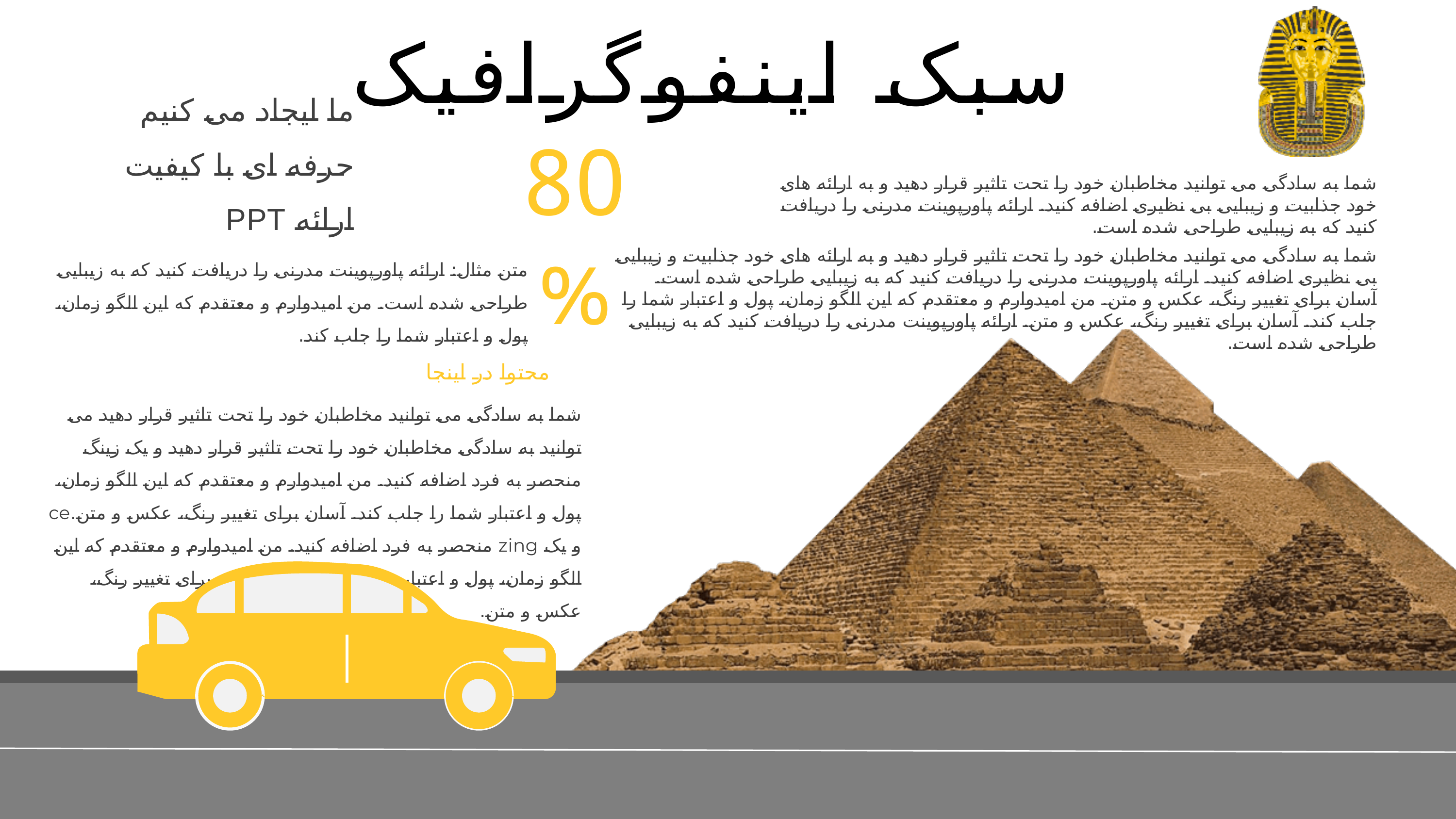

سبک اینفوگرافیک
ما ایجاد می کنیم
حرفه ای با کیفیت
ارائه PPT
80%
شما به سادگی می توانید مخاطبان خود را تحت تاثیر قرار دهید و به ارائه های خود جذابیت و زیبایی بی نظیری اضافه کنید. ارائه پاورپوینت مدرنی را دریافت کنید که به زیبایی طراحی شده است.
شما به سادگی می توانید مخاطبان خود را تحت تاثیر قرار دهید و به ارائه های خود جذابیت و زیبایی بی نظیری اضافه کنید. ارائه پاورپوینت مدرنی را دریافت کنید که به زیبایی طراحی شده است. آسان برای تغییر رنگ، عکس و متن. من امیدوارم و معتقدم که این الگو زمان، پول و اعتبار شما را جلب کند. آسان برای تغییر رنگ، عکس و متن. ارائه پاورپوینت مدرنی را دریافت کنید که به زیبایی طراحی شده است.
متن مثال: ارائه پاورپوینت مدرنی را دریافت کنید که به زیبایی طراحی شده است. من امیدوارم و معتقدم که این الگو زمان، پول و اعتبار شما را جلب کند.

محتوا در اینجا
شما به سادگی می توانید مخاطبان خود را تحت تاثیر قرار دهید می توانید به سادگی مخاطبان خود را تحت تاثیر قرار دهید و یک زینگ منحصر به فرد اضافه کنید. من امیدوارم و معتقدم که این الگو زمان، پول و اعتبار شما را جلب کند. آسان برای تغییر رنگ، عکس و متن.ce و یک zing منحصر به فرد اضافه کنید. من امیدوارم و معتقدم که این الگو زمان، پول و اعتبار شما را جلب کند. آسان برای تغییر رنگ، عکس و متن.